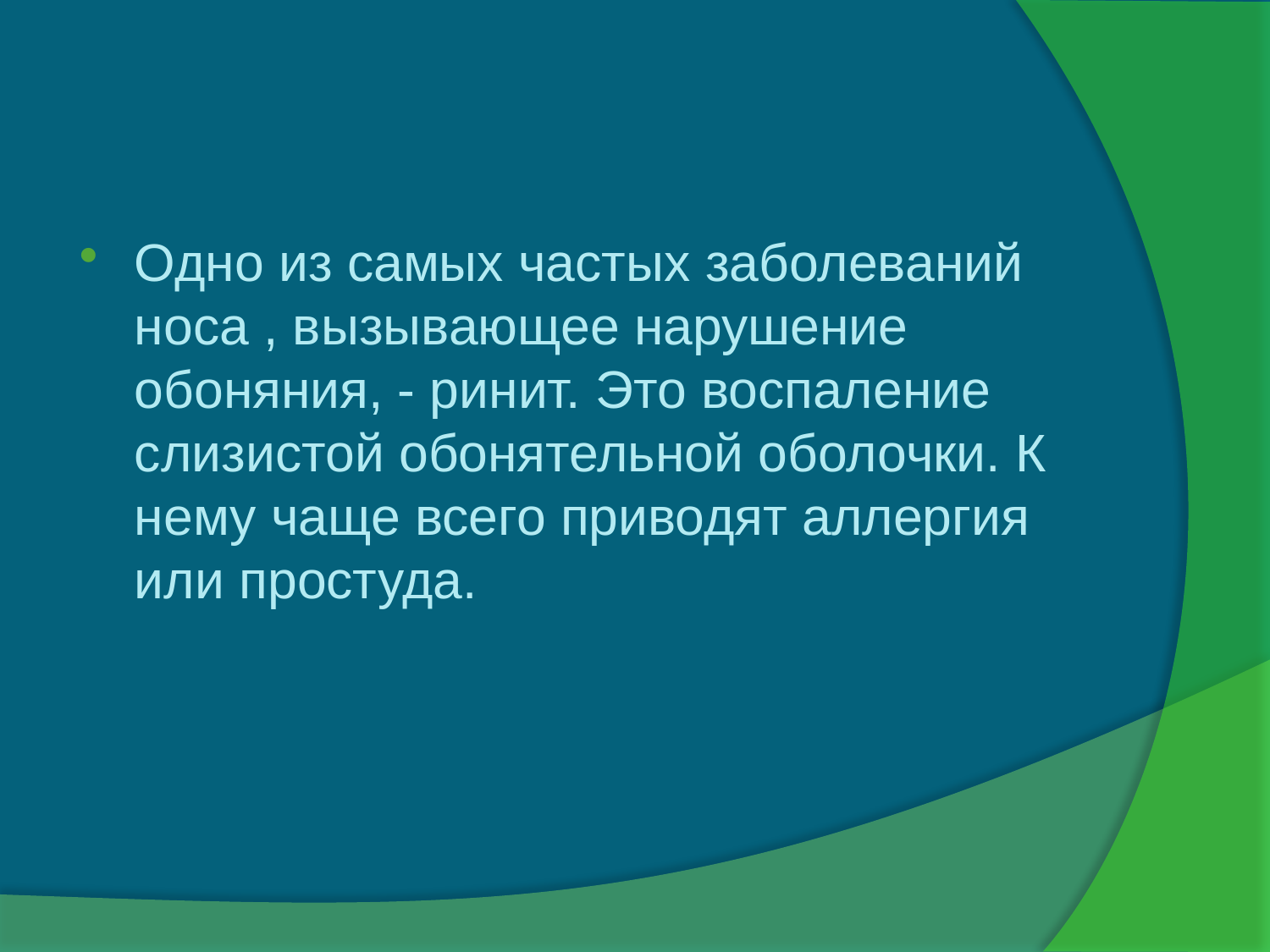

Одно из самых частых заболеваний носа , вызывающее нарушение обоняния, - ринит. Это воспаление слизистой обонятельной оболочки. К нему чаще всего приводят аллергия или простуда.